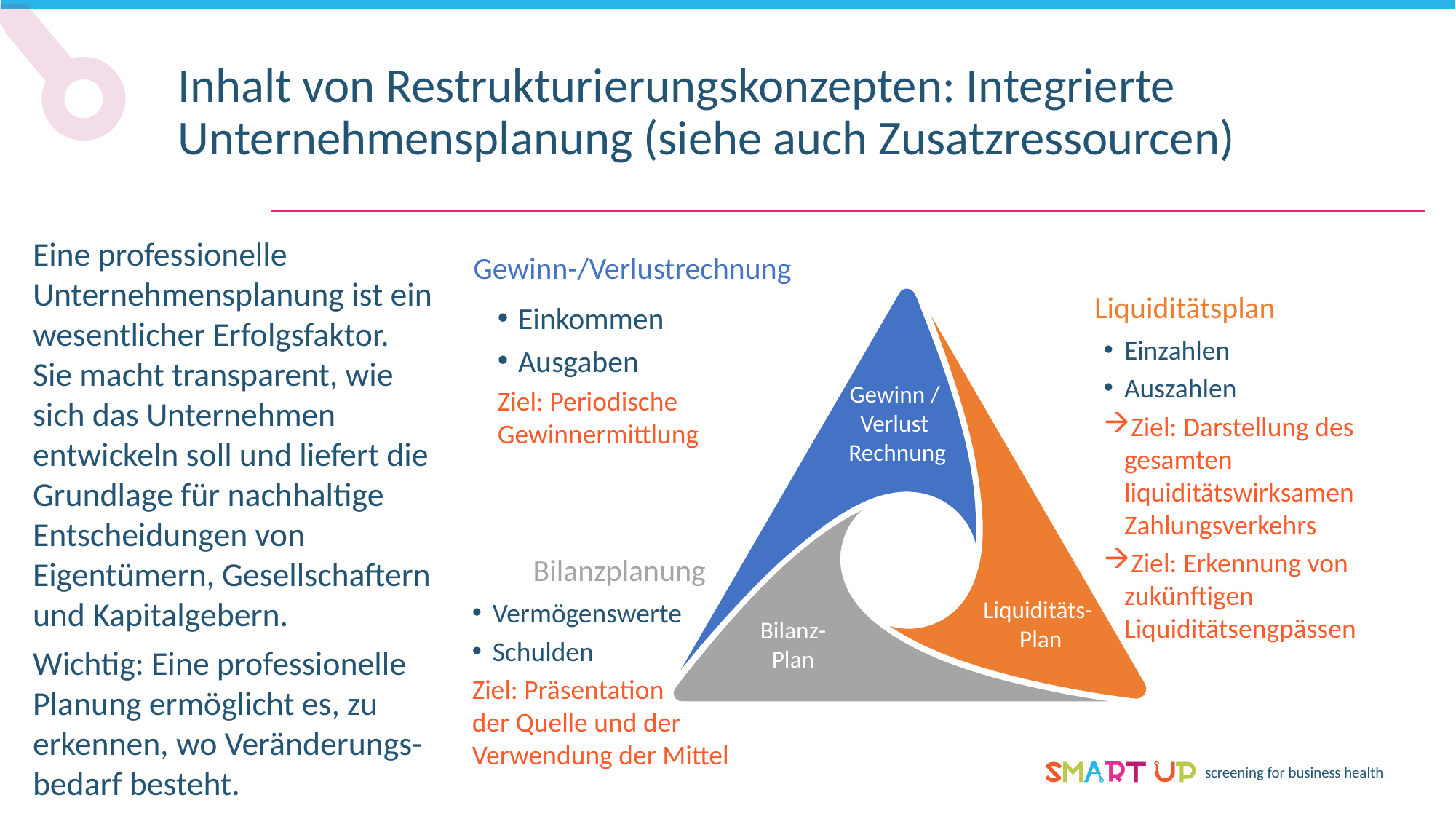

Inhalt von Restrukturierungskonzepten: Integrierte Unternehmensplanung (siehe auch Zusatzressourcen)
Eine professionelle Unternehmensplanung ist ein wesentlicher Erfolgsfaktor. Sie macht transparent, wie sich das Unternehmen entwickeln soll und liefert die Grundlage für nachhaltige Entscheidungen von Eigentümern, Gesellschaftern und Kapitalgebern.
Wichtig: Eine professionelle Planung ermöglicht es, zu erkennen, wo Veränderungs-bedarf besteht.

Gewinn-/Verlustrechnung
Liquiditätsplan

Gewinn /
Verlust
Rechnung

Liquiditäts-
Plan
Bilanz-
Plan
Einkommen
Ausgaben
Ziel: Periodische Gewinnermittlung
Einzahlen
Auszahlen
Ziel: Darstellung des gesamten liquiditätswirksamen Zahlungsverkehrs
Ziel: Erkennung von zukünftigen Liquiditätsengpässen
Bilanzplanung
Vermögenswerte
Schulden
Ziel: Präsentation
der Quelle und der
Verwendung der Mittel